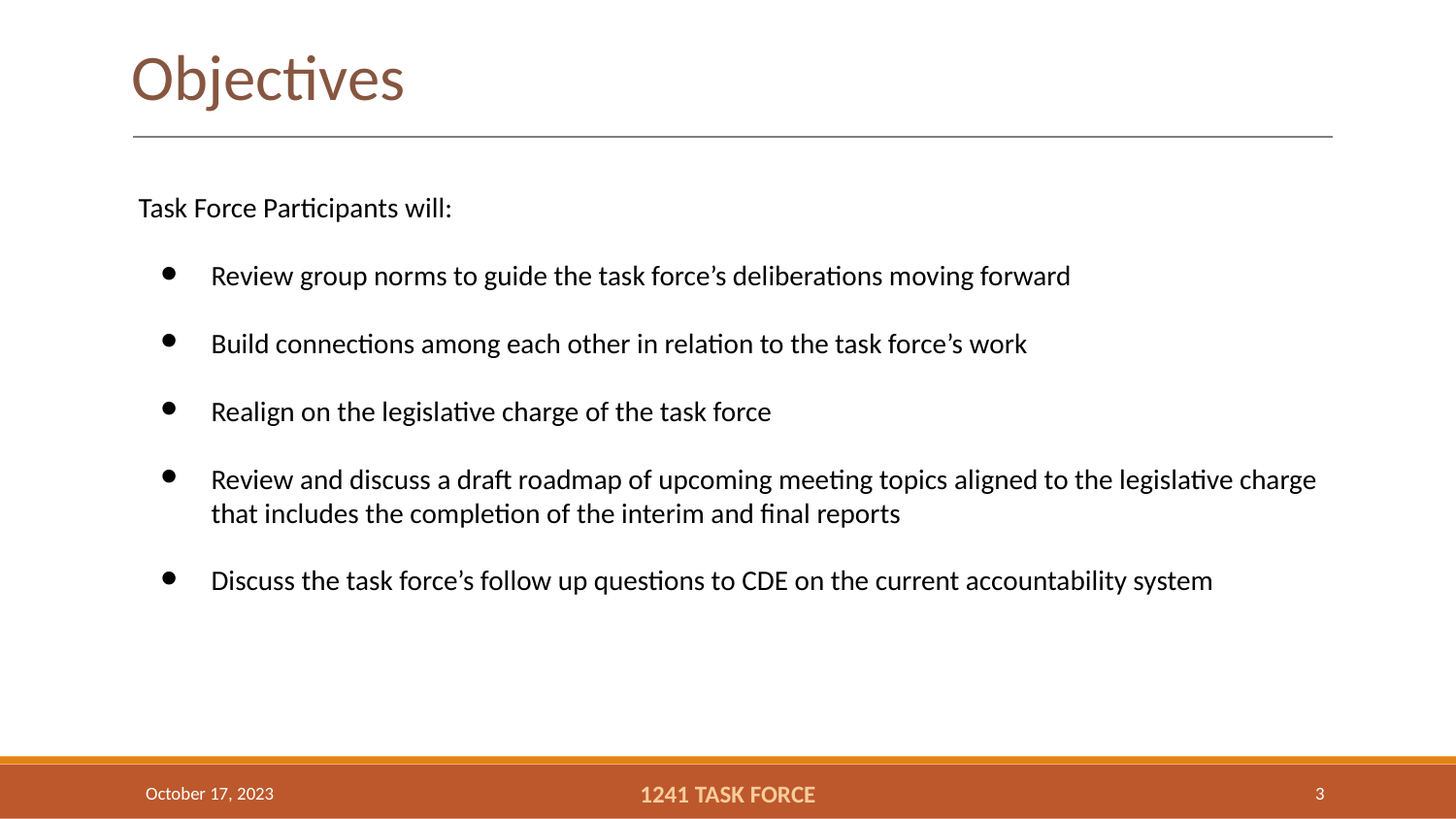

# Objectives
Task Force Participants will:
Review group norms to guide the task force’s deliberations moving forward
Build connections among each other in relation to the task force’s work
Realign on the legislative charge of the task force
Review and discuss a draft roadmap of upcoming meeting topics aligned to the legislative charge that includes the completion of the interim and final reports
Discuss the task force’s follow up questions to CDE on the current accountability system
October 17, 2023
1241 TASK FORCE
3